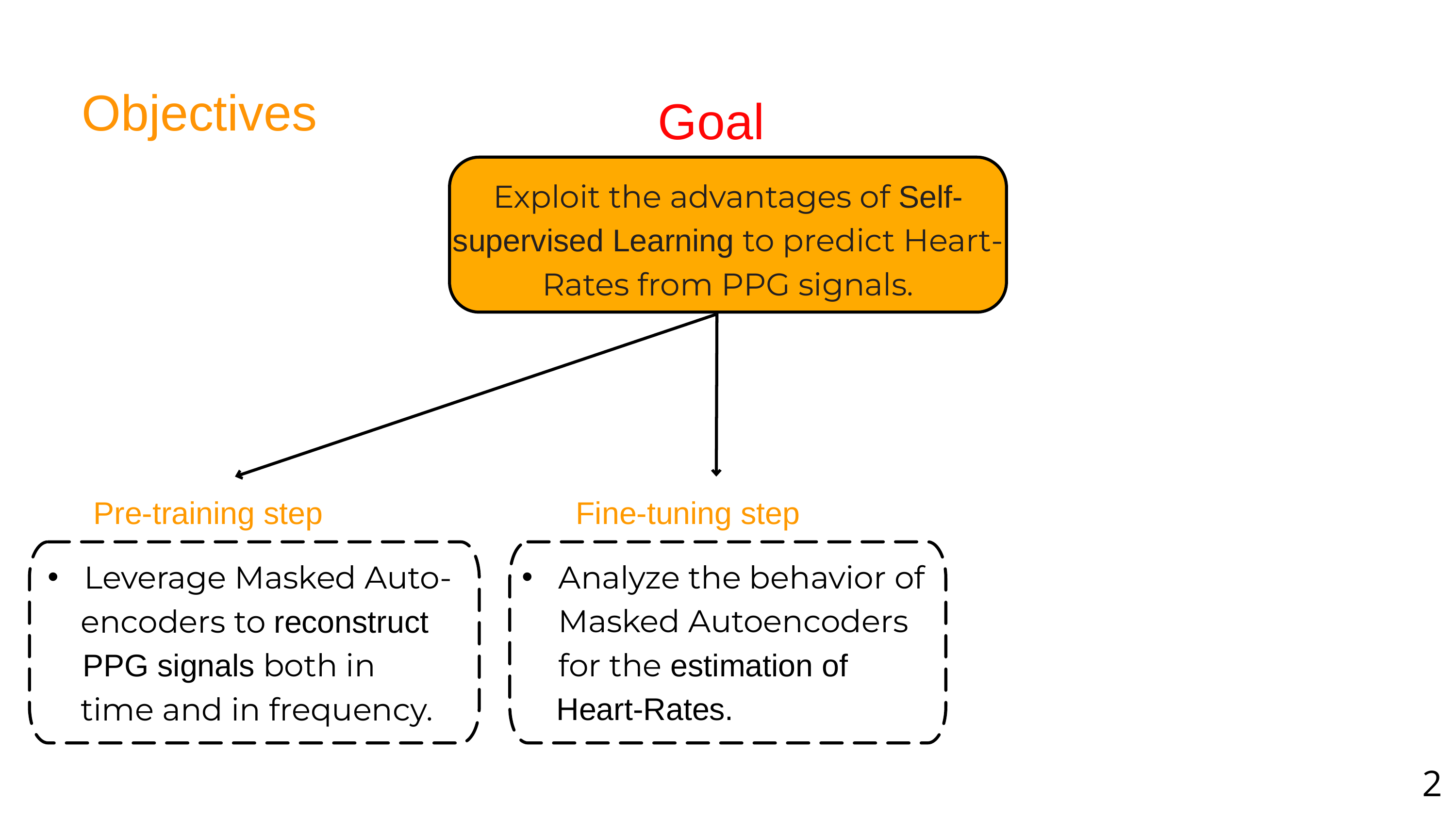

Objectives
Goal

Exploit the advantages of Self-supervised Learning to predict Heart-Rates from PPG signals.

Pre-training step
Fine-tuning step
Leverage Masked Auto-
    encoders to reconstruct
    PPG signals both in
    time and in frequency.

Analyze the behavior of Masked Autoencoders for the estimation of
       Heart-Rates.

2